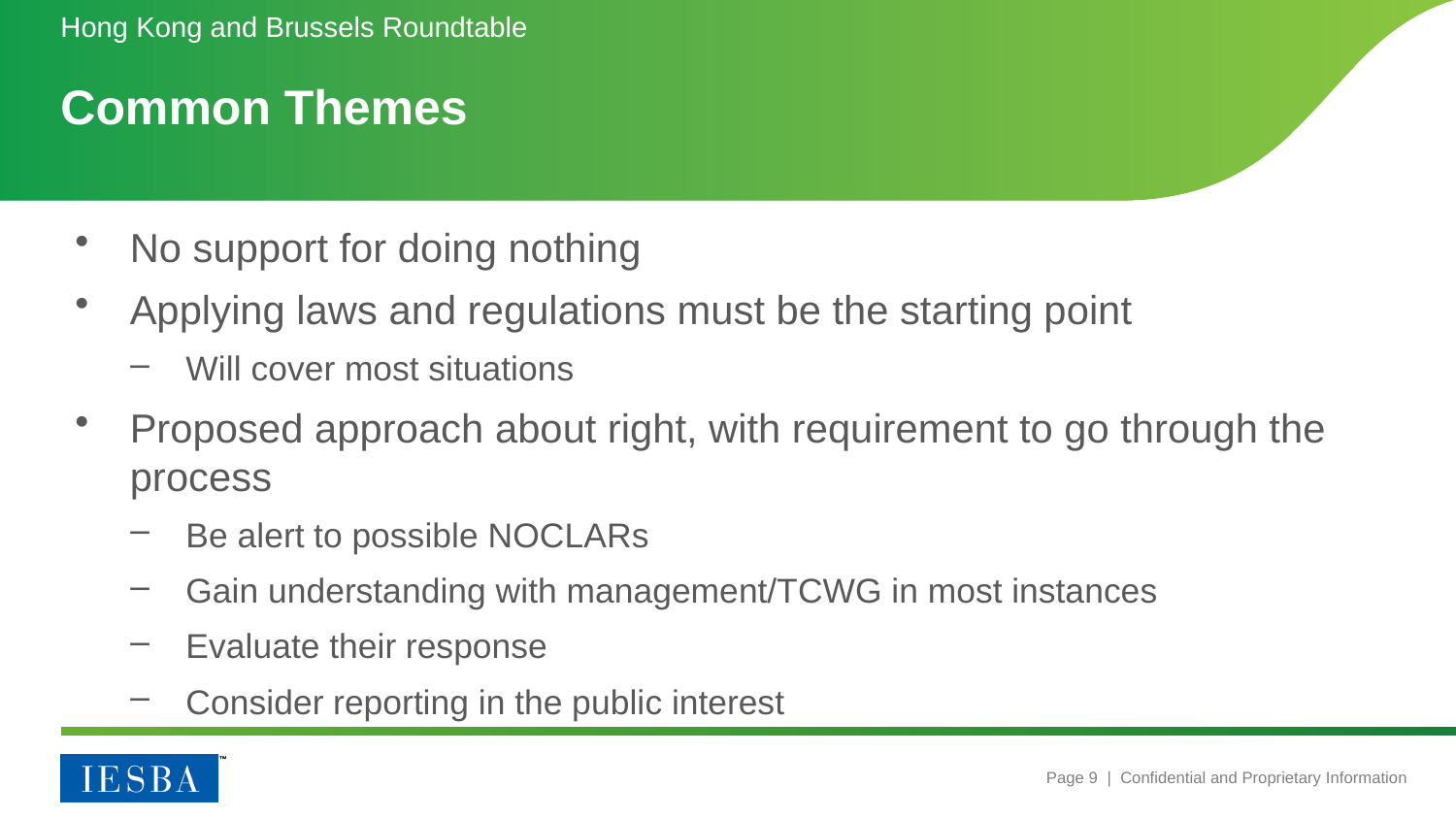

Hong Kong and Brussels Roundtable

# Common Themes
No support for doing nothing
Applying laws and regulations must be the starting point
Will cover most situations
Proposed approach about right, with requirement to go through the process
Be alert to possible NOCLARs
Gain understanding with management/TCWG in most instances
Evaluate their response
Consider reporting in the public interest